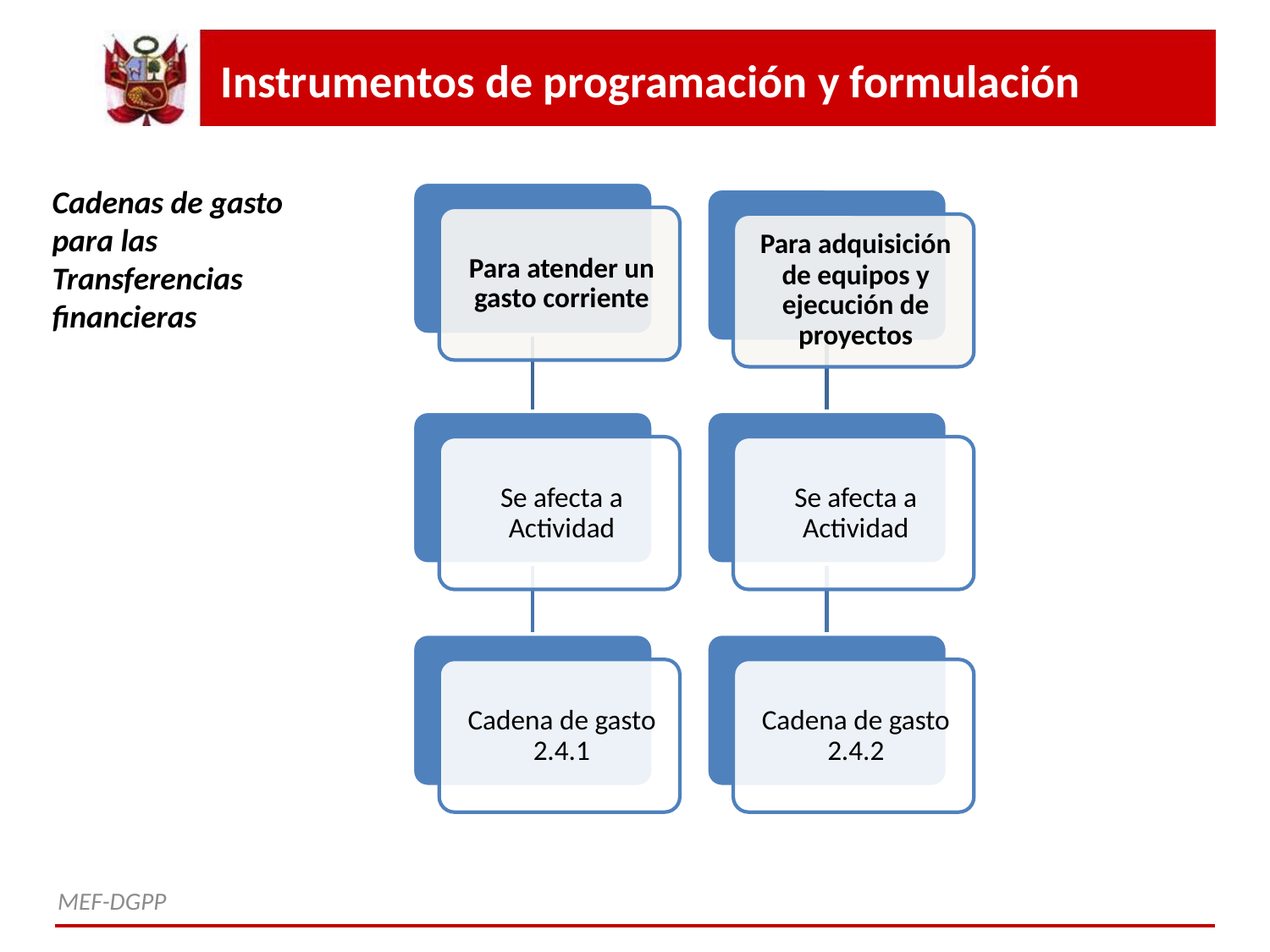

Instrumentos de programación y formulación
Para atender un gasto corriente
Se afecta a Actividad
Cadena de gasto 2.4.1
Para adquisición de equipos y ejecución de proyectos
Se afecta a Actividad
Cadena de gasto 2.4.2
Cadenas de gasto para las
Transferencias financieras
MEF-DGPP